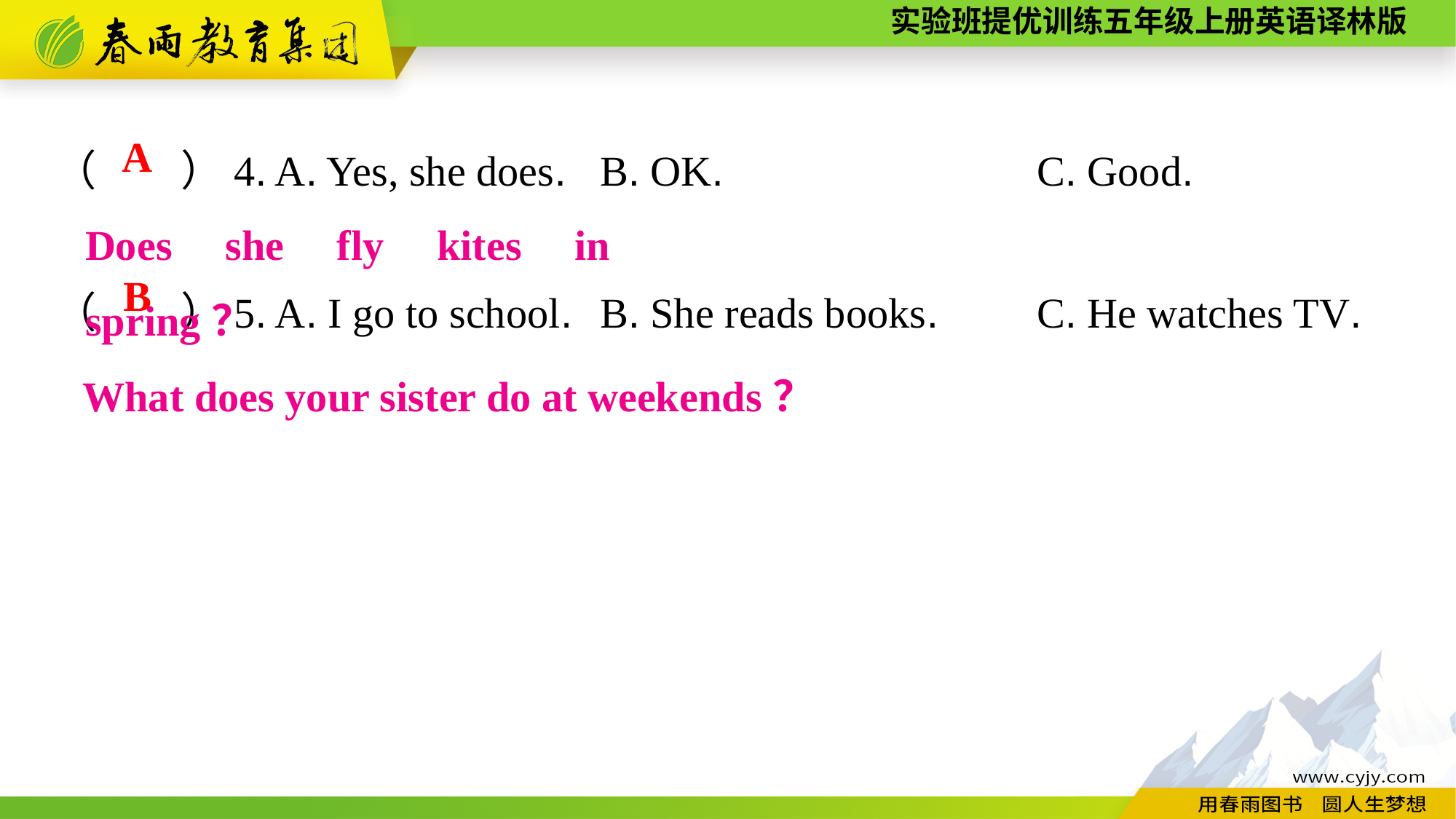

（　　）4. A. Yes, she does.	B. OK.			C. Good.

（　　）5. A. I go to school.	B. She reads books.	C. He watches TV.
A
Does she fly kites in spring？
B
What does your sister do at weekends？